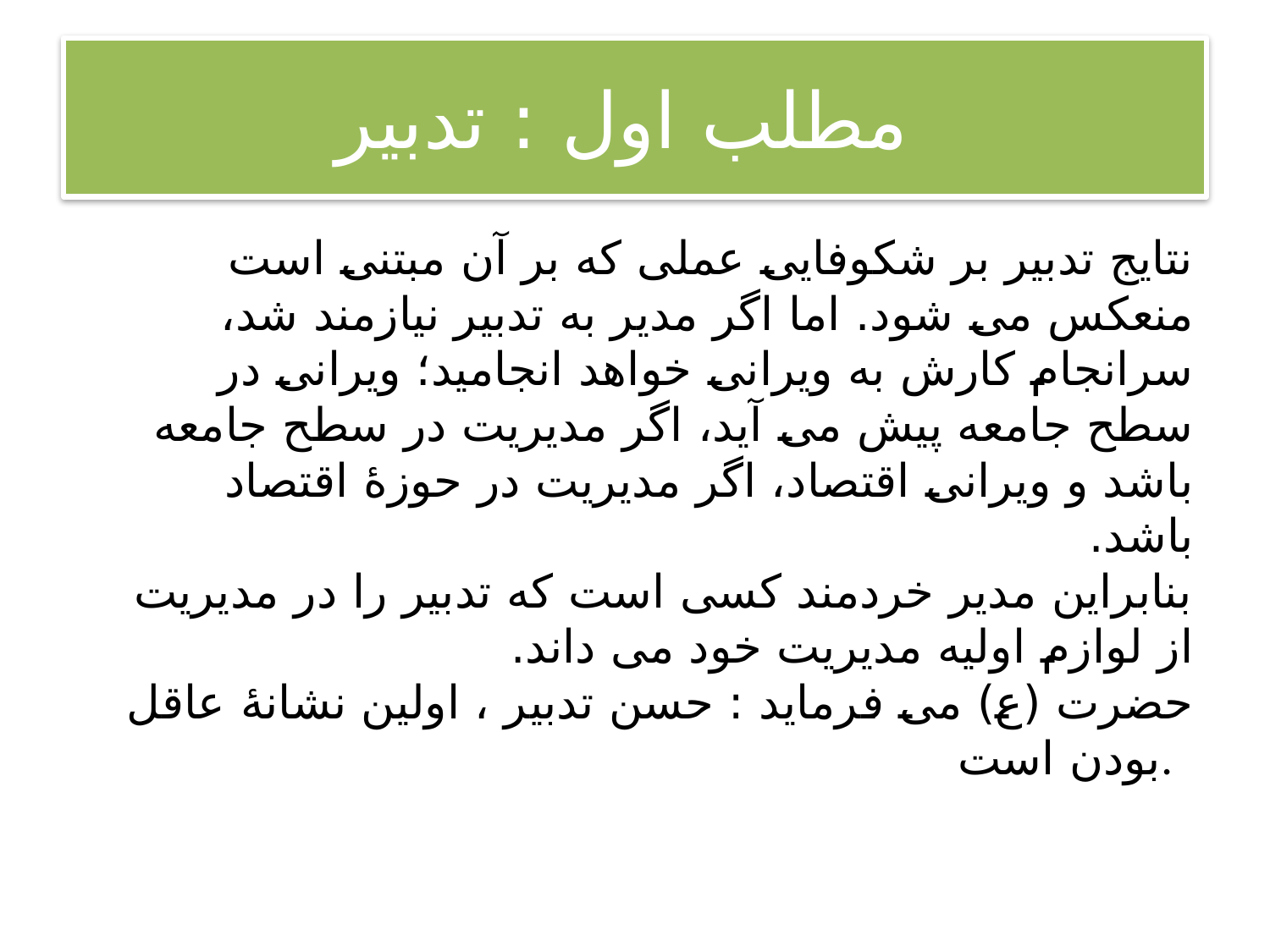

# مطلب اول : تدبیر
نتایج تدبیر بر شکوفایی عملی که بر آن مبتنی است منعکس می شود. اما اگر مدیر به تدبیر نیازمند شد، سرانجام کارش به ویرانی خواهد انجامید؛ ویرانی در سطح جامعه پیش می آید، اگر مدیریت در سطح جامعه باشد و ویرانی اقتصاد، اگر مدیریت در حوزۀ اقتصاد باشد.
بنابراین مدیر خردمند کسی است که تدبیر را در مدیریت از لوازم اولیه مدیریت خود می داند. 
حضرت (ع) می فرماید : حسن تدبیر ، اولین نشانۀ عاقل بودن است.